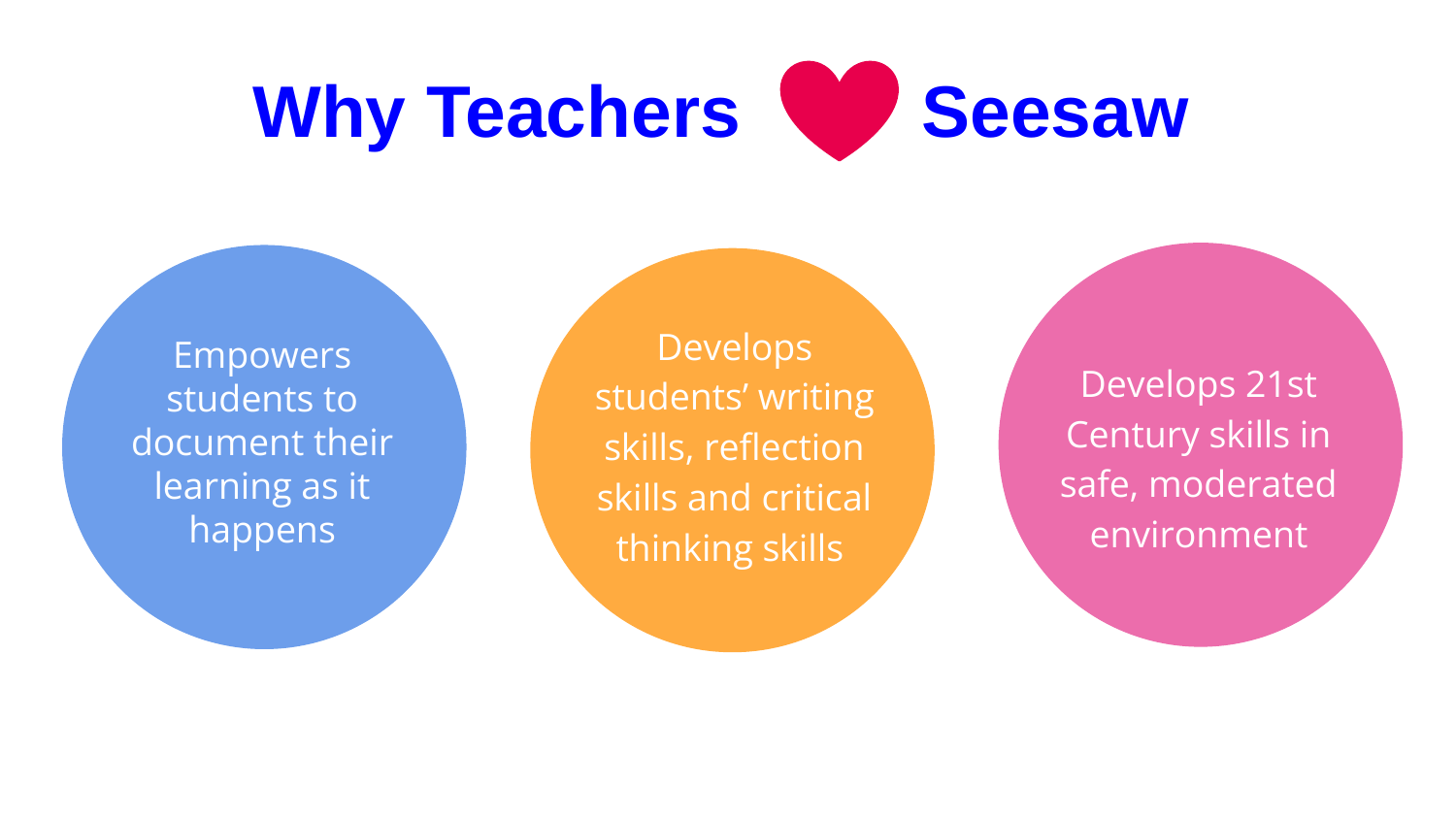

Why Teachers         Seesaw

Develops students’ writing skills, reflection skills and critical thinking skills
Empowers students to document their learning as it happens
Develops 21st Century skills in safe, moderated environment